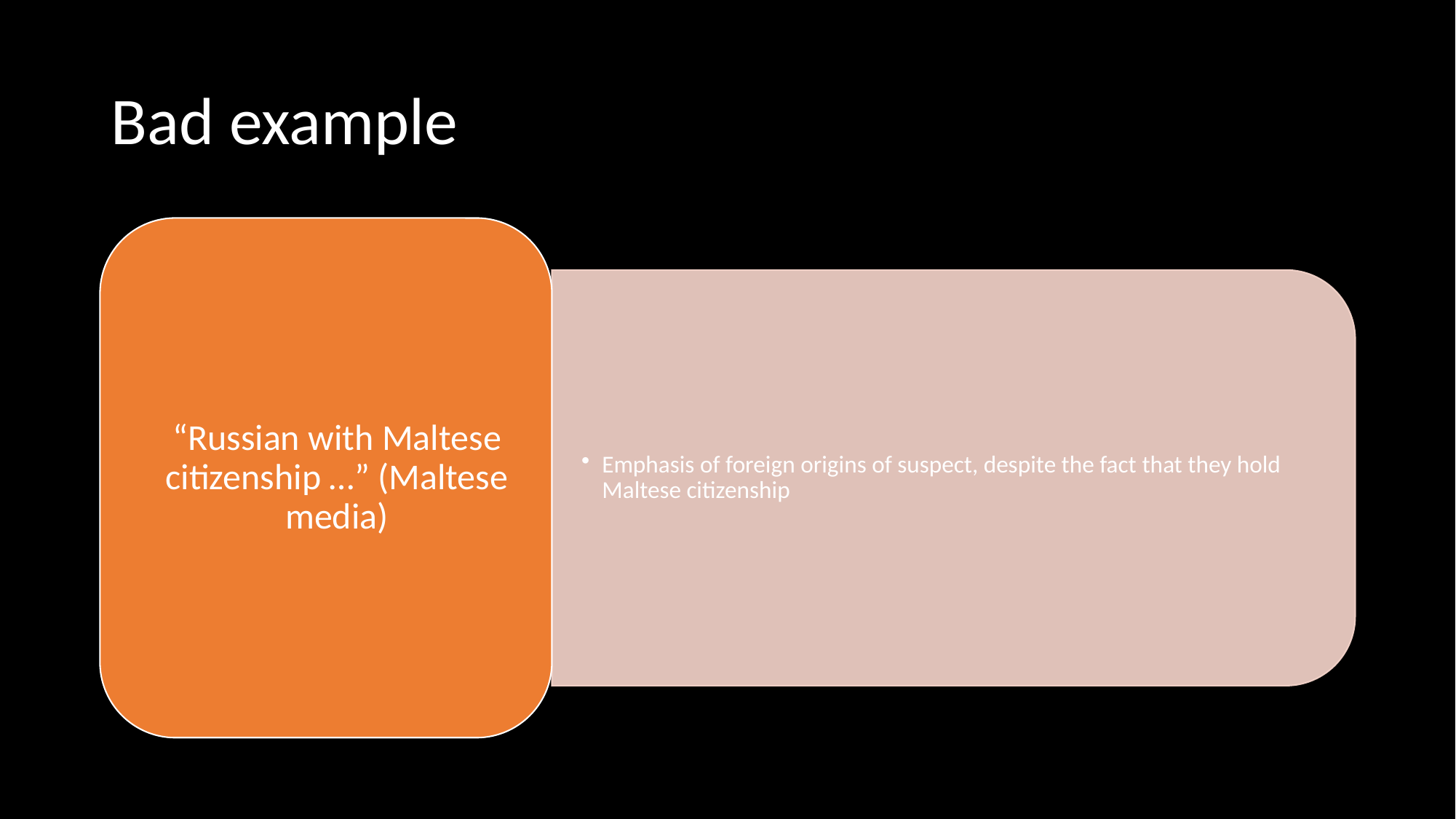

# Bad example
Emphasis of foreign origins of suspect, despite the fact that they hold Maltese citizenship
“Russian with Maltese citizenship …” (Maltese media)